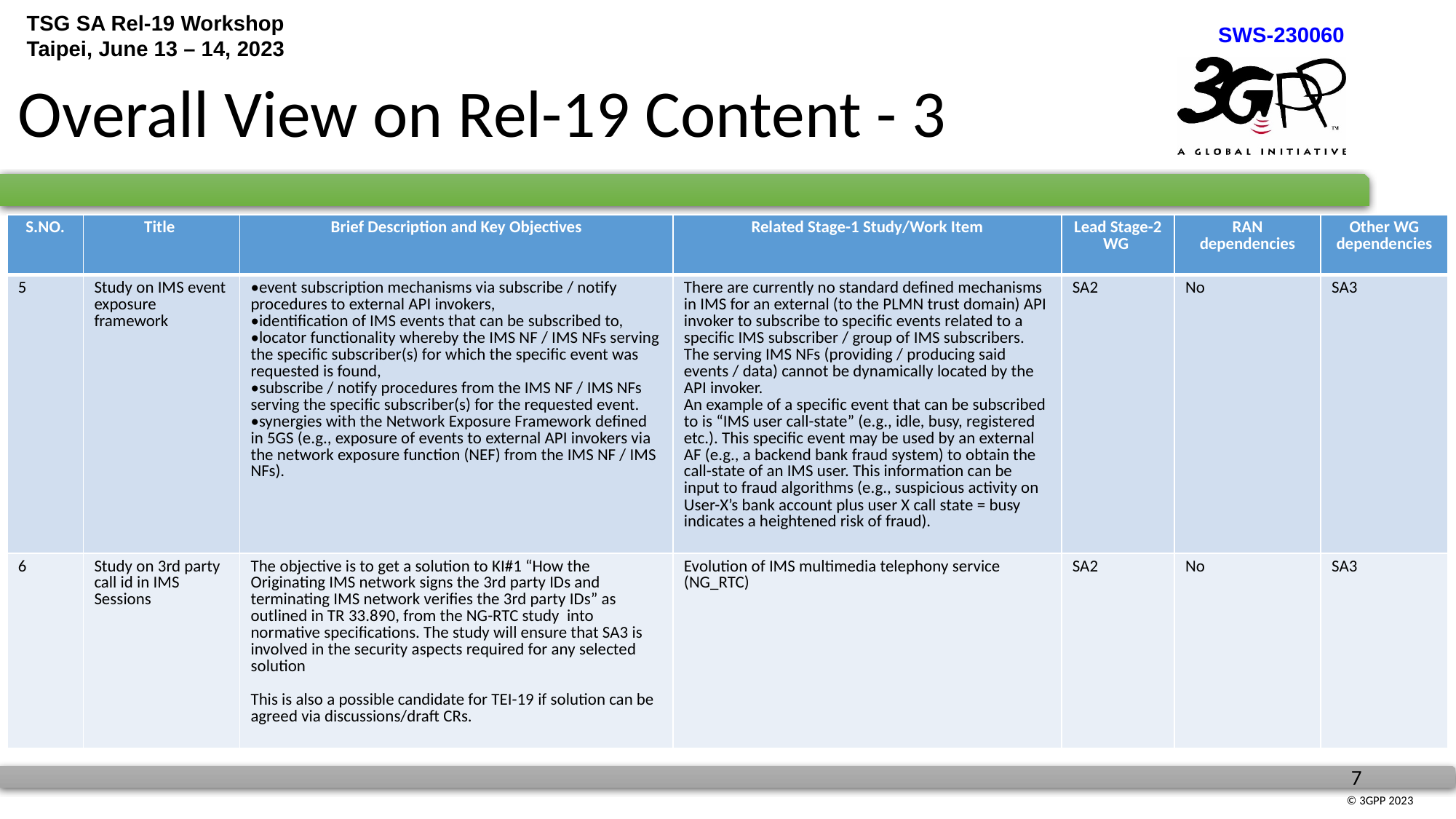

# Overall View on Rel-19 Content - 3
| S.NO. | Title | Brief Description and Key Objectives | Related Stage-1 Study/Work Item | Lead Stage-2 WG | RAN dependencies | Other WG dependencies |
| --- | --- | --- | --- | --- | --- | --- |
| 5 | Study on IMS event exposure framework | •event subscription mechanisms via subscribe / notify procedures to external API invokers, •identification of IMS events that can be subscribed to, •locator functionality whereby the IMS NF / IMS NFs serving the specific subscriber(s) for which the specific event was requested is found, •subscribe / notify procedures from the IMS NF / IMS NFs serving the specific subscriber(s) for the requested event. •synergies with the Network Exposure Framework defined in 5GS (e.g., exposure of events to external API invokers via the network exposure function (NEF) from the IMS NF / IMS NFs). | There are currently no standard defined mechanisms in IMS for an external (to the PLMN trust domain) API invoker to subscribe to specific events related to a specific IMS subscriber / group of IMS subscribers. The serving IMS NFs (providing / producing said events / data) cannot be dynamically located by the API invoker. An example of a specific event that can be subscribed to is “IMS user call-state” (e.g., idle, busy, registered etc.). This specific event may be used by an external AF (e.g., a backend bank fraud system) to obtain the call-state of an IMS user. This information can be input to fraud algorithms (e.g., suspicious activity on User-X’s bank account plus user X call state = busy indicates a heightened risk of fraud). | SA2 | No | SA3 |
| 6 | Study on 3rd party call id in IMS Sessions | The objective is to get a solution to KI#1 “How the Originating IMS network signs the 3rd party IDs and terminating IMS network verifies the 3rd party IDs” as outlined in TR 33.890, from the NG-RTC study into normative specifications. The study will ensure that SA3 is involved in the security aspects required for any selected solution This is also a possible candidate for TEI-19 if solution can be agreed via discussions/draft CRs. | Evolution of IMS multimedia telephony service (NG\_RTC) | SA2 | No | SA3 |